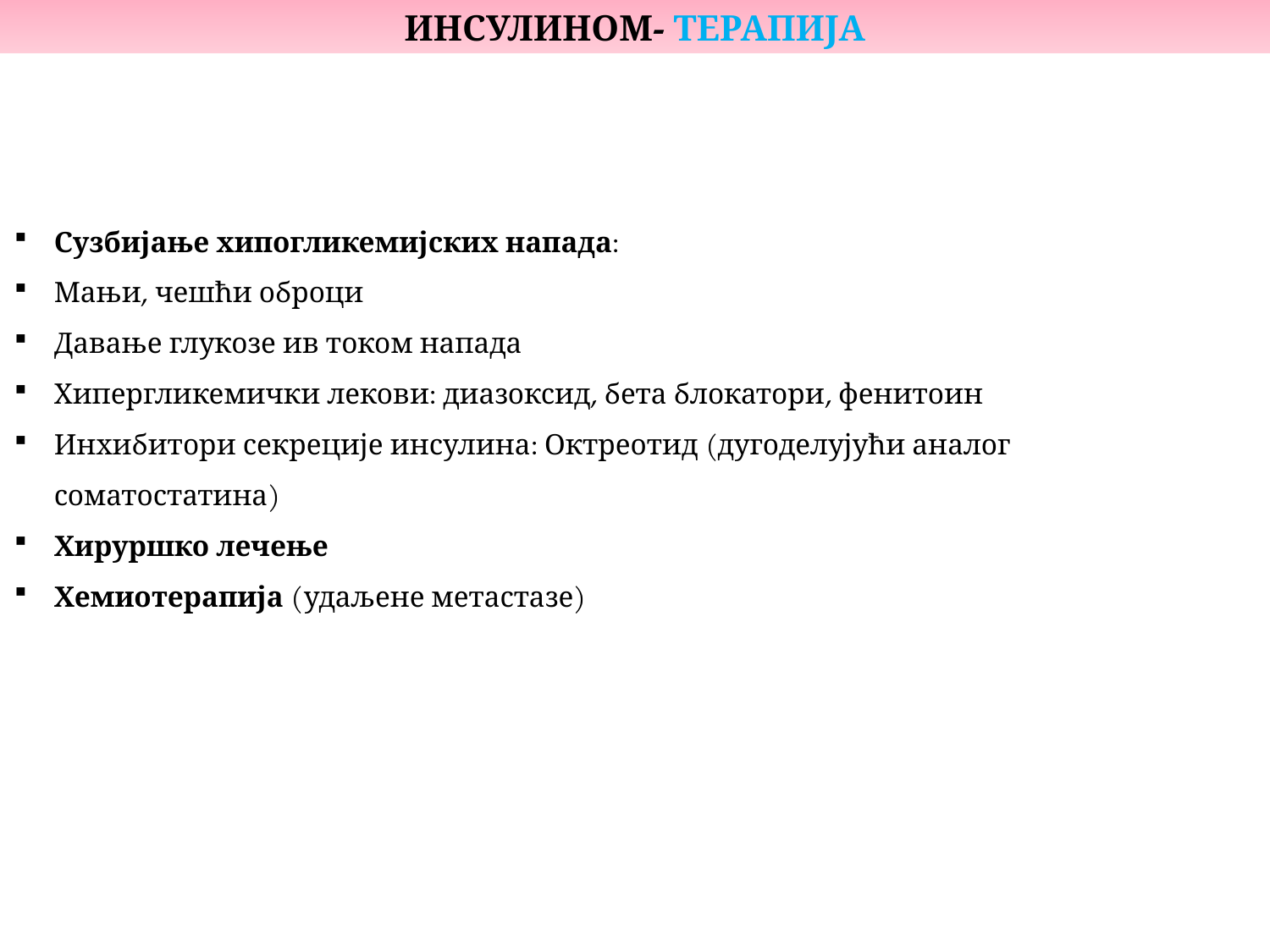

ИНСУЛИНОМ- ТЕРАПИЈА
Сузбијање хипогликемијских напада:
Мањи, чешћи оброци
Давање глукозе ив током напада
Хипергликемички лекови: диазоксид, бета блокатори, фенитоин
Инхибитори секреције инсулина: Октреотид (дугоделујући аналог соматостатина)
Хируршко лечење
Хемиотерапија (удаљене метастазе)